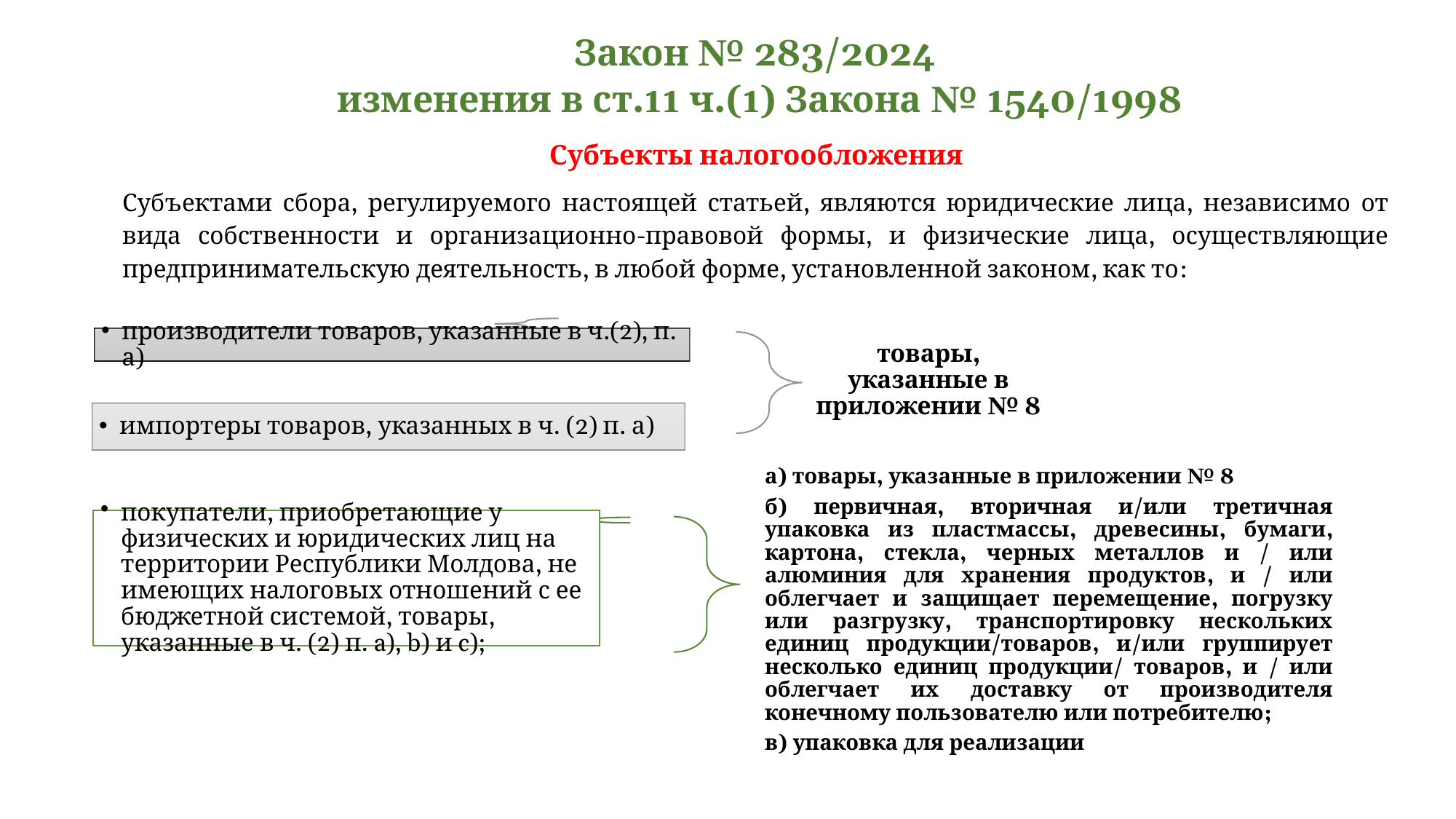

# Закон № 283/2024 изменения в ст.11 ч.(1) Закона № 1540/1998
Субъекты налогообложения
Субъектами сбора, регулируемого настоящей статьей, являются юридические лица, независимо от вида собственности и организационно-правовой формы, и физические лица, осуществляющие предпринимательскую деятельность, в любой форме, установленной законом, как то:

производители товаров, указанные в ч.(2), п. а)
товары, указанные в приложении № 8
импортеры товаров, указанных в ч. (2) п. а)

покупатели, приобретающие у физических и юридических лиц на территории Республики Молдова, не имеющих налоговых отношений с ее бюджетной системой, товары, указанные в ч. (2) п. a), b) и c);

а) товары, указанные в приложении № 8
б) первичная, вторичная и/или третичная упаковка из пластмассы, древесины, бумаги, картона, стекла, черных металлов и / или алюминия для хранения продуктов, и / или облегчает и защищает перемещение, погрузку или разгрузку, транспортировку нескольких единиц продукции/товаров, и/или группирует несколько единиц продукции/ товаров, и / или облегчает их доставку от производителя конечному пользователю или потребителю;
в) упаковка для реализации